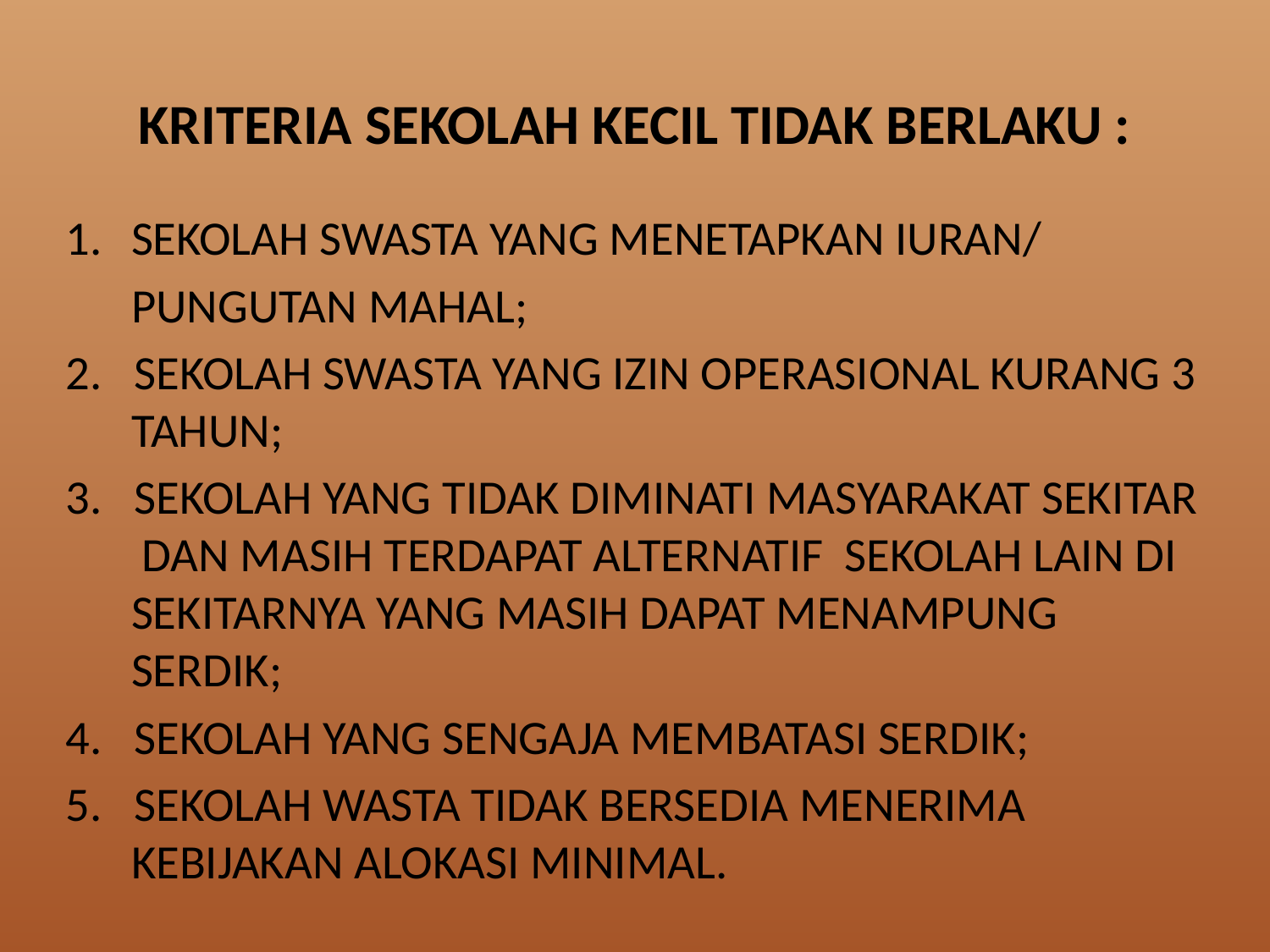

# KRITERIA SEKOLAH KECIL TIDAK BERLAKU :
SEKOLAH SWASTA YANG MENETAPKAN IURAN/
	PUNGUTAN MAHAL;
2.   SEKOLAH SWASTA YANG IZIN OPERASIONAL KURANG 3 TAHUN;
3.   SEKOLAH YANG TIDAK DIMINATI MASYARAKAT SEKITAR  DAN MASIH TERDAPAT ALTERNATIF  SEKOLAH LAIN DI SEKITARNYA YANG MASIH DAPAT MENAMPUNG SERDIK;
4.   SEKOLAH YANG SENGAJA MEMBATASI SERDIK;
5.   SEKOLAH WASTA TIDAK BERSEDIA MENERIMA KEBIJAKAN ALOKASI MINIMAL.